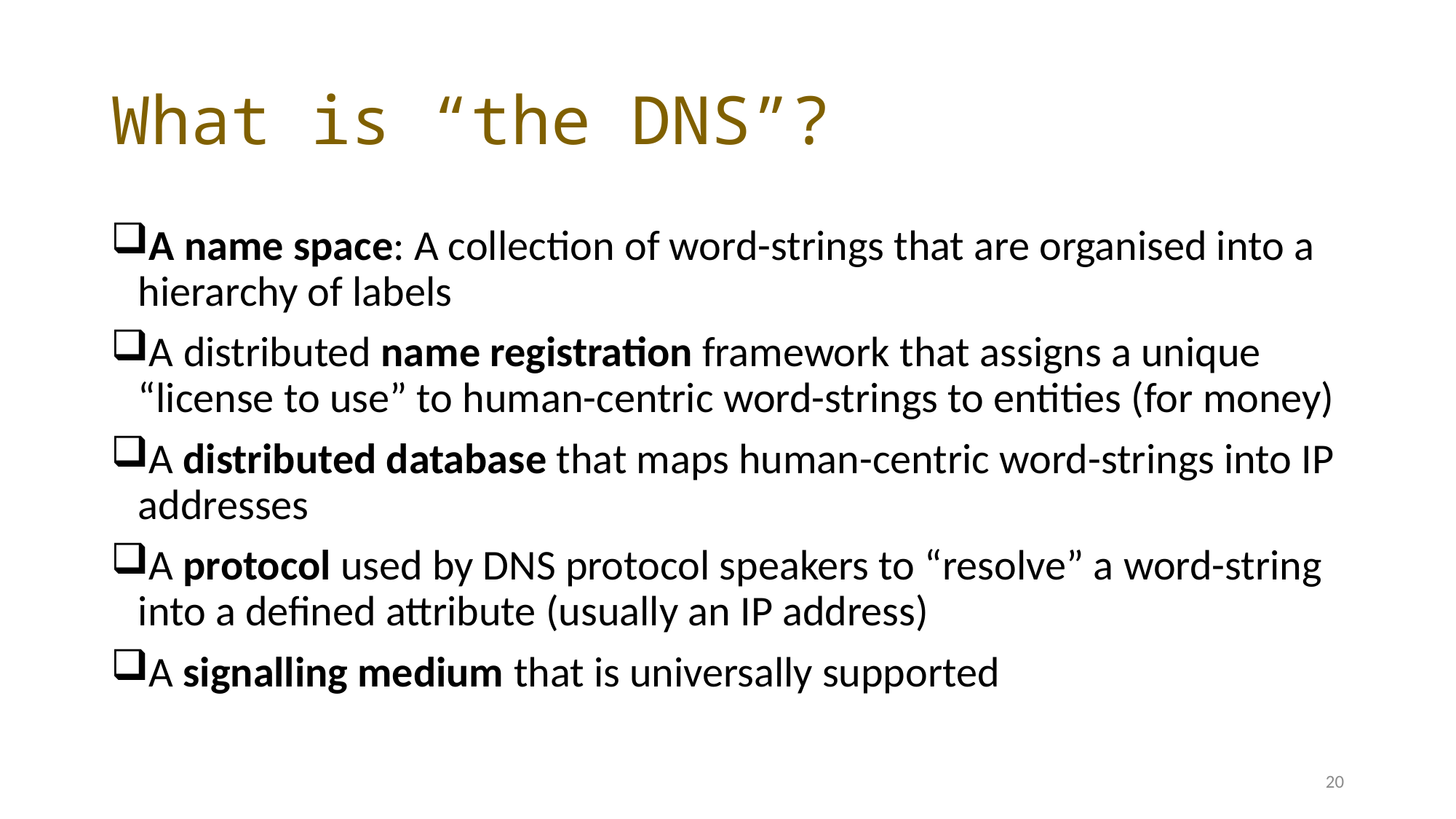

# What is “the DNS”?
A name space: A collection of word-strings that are organised into a hierarchy of labels
A distributed name registration framework that assigns a unique “license to use” to human-centric word-strings to entities (for money)
A distributed database that maps human-centric word-strings into IP addresses
A protocol used by DNS protocol speakers to “resolve” a word-string into a defined attribute (usually an IP address)
A signalling medium that is universally supported

20